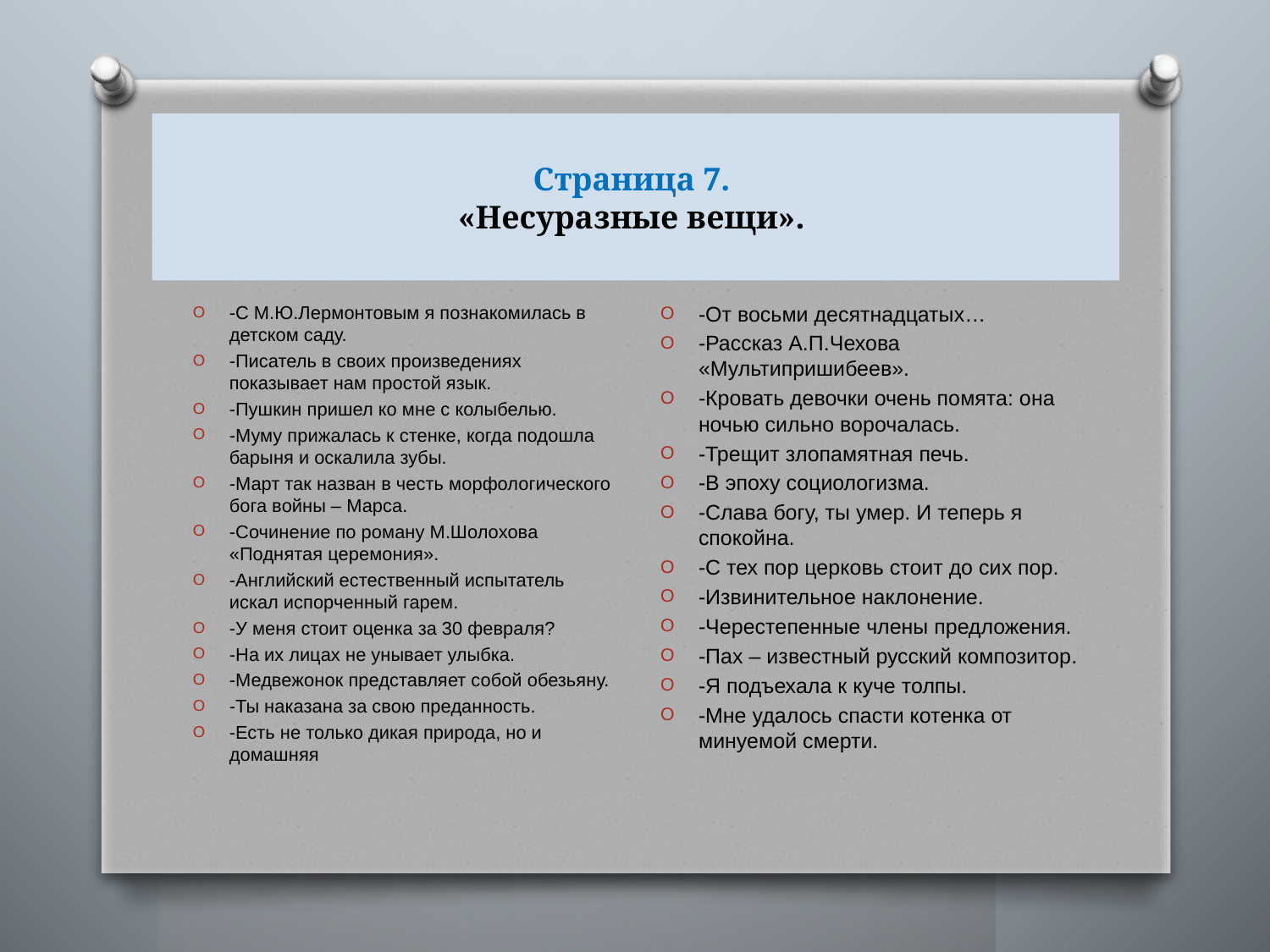

# Страница 7. «Несуразные вещи».
-От восьми десятнадцатых…
-Рассказ А.П.Чехова «Мультипришибеев».
-Кровать девочки очень помята: она ночью сильно ворочалась.
-Трещит злопамятная печь.
-В эпоху социологизма.
-Слава богу, ты умер. И теперь я спокойна.
-С тех пор церковь стоит до сих пор.
-Извинительное наклонение.
-Черестепенные члены предложения.
-Пах – известный русский композитор.
-Я подъехала к куче толпы.
-Мне удалось спасти котенка от минуемой смерти.

-С М.Ю.Лермонтовым я познакомилась в детском саду.
-Писатель в своих произведениях показывает нам простой язык.
-Пушкин пришел ко мне с колыбелью.
-Муму прижалась к стенке, когда подошла барыня и оскалила зубы.
-Март так назван в честь морфологического бога войны – Марса.
-Сочинение по роману М.Шолохова «Поднятая церемония».
-Английский естественный испытатель искал испорченный гарем.
-У меня стоит оценка за 30 февраля?
-На их лицах не унывает улыбка.
-Медвежонок представляет собой обезьяну.
-Ты наказана за свою преданность.
-Есть не только дикая природа, но и домашняя